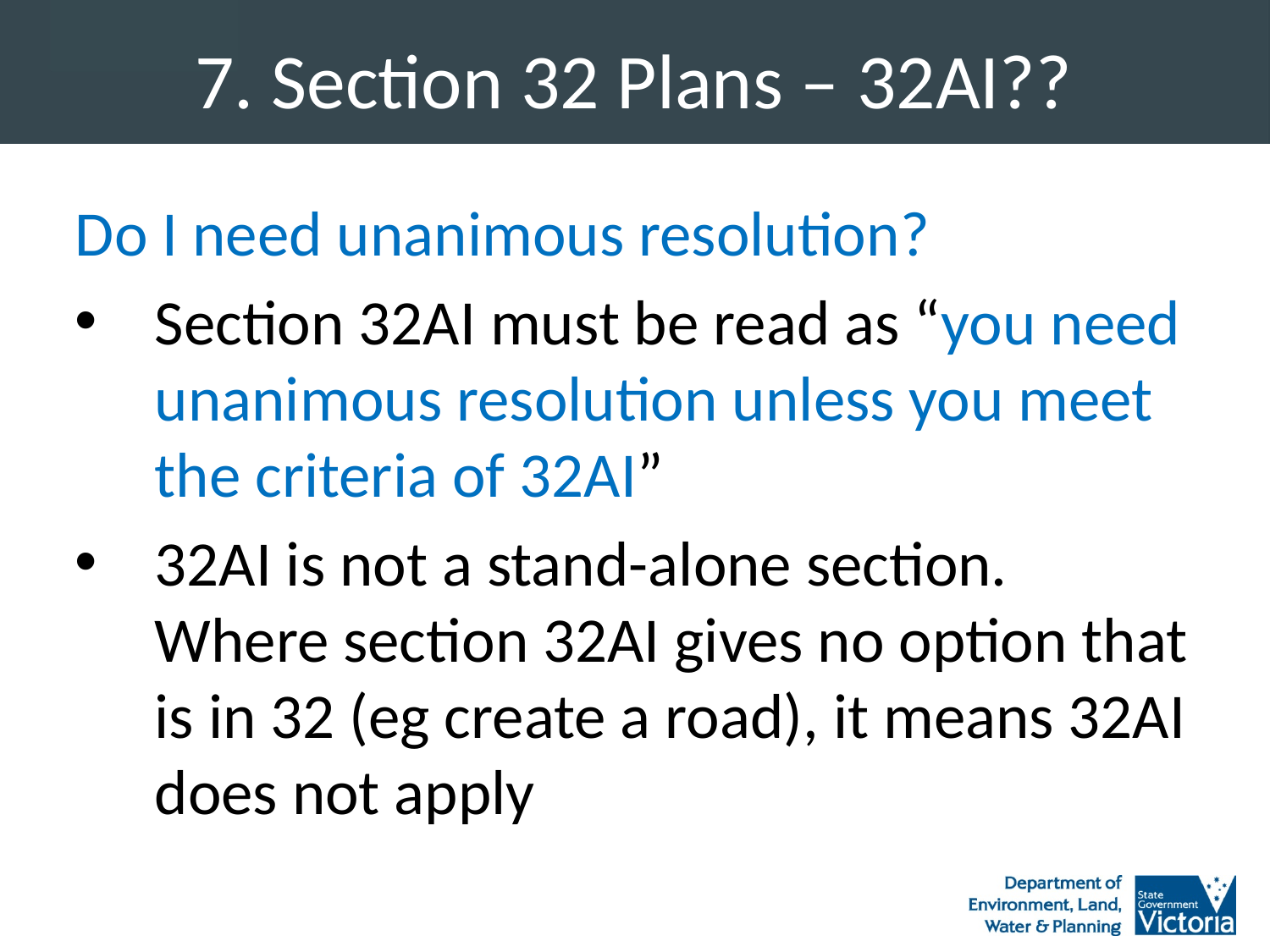

# 7. Section 32 Plans – 32AI??
Do I need unanimous resolution?
Section 32AI must be read as “you need unanimous resolution unless you meet the criteria of 32AI”
32AI is not a stand-alone section. Where section 32AI gives no option that is in 32 (eg create a road), it means 32AI does not apply